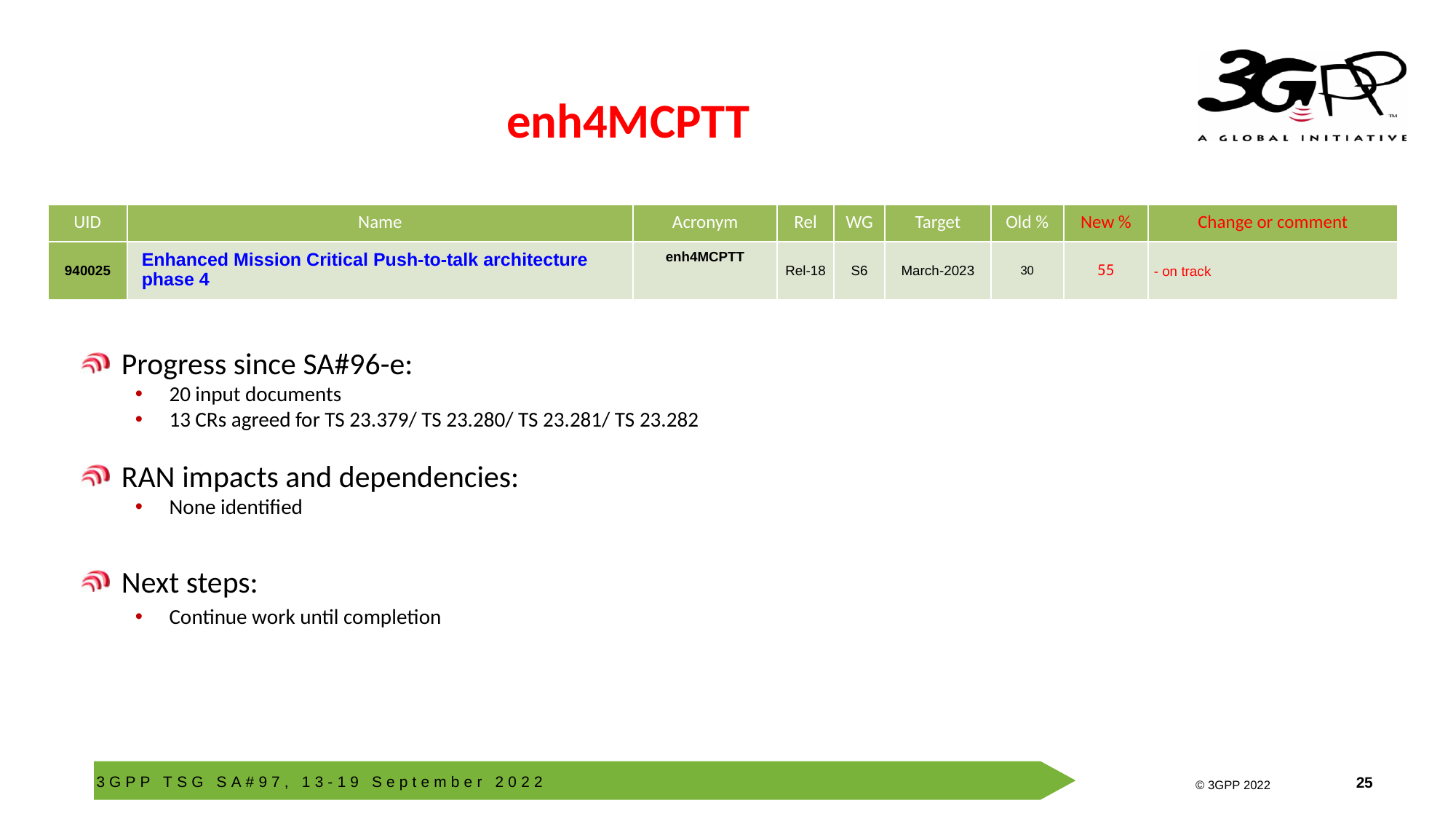

# enh4MCPTT
| UID | Name | Acronym | Rel | WG | Target | Old % | New % | Change or comment |
| --- | --- | --- | --- | --- | --- | --- | --- | --- |
| 940025 | Enhanced Mission Critical Push-to-talk architecture phase 4 | enh4MCPTT | Rel-18 | S6 | March-2023 | 30 | 55 | - on track |
Progress since SA#96-e:
20 input documents
13 CRs agreed for TS 23.379/ TS 23.280/ TS 23.281/ TS 23.282

RAN impacts and dependencies:
None identified

Next steps:
Continue work until completion